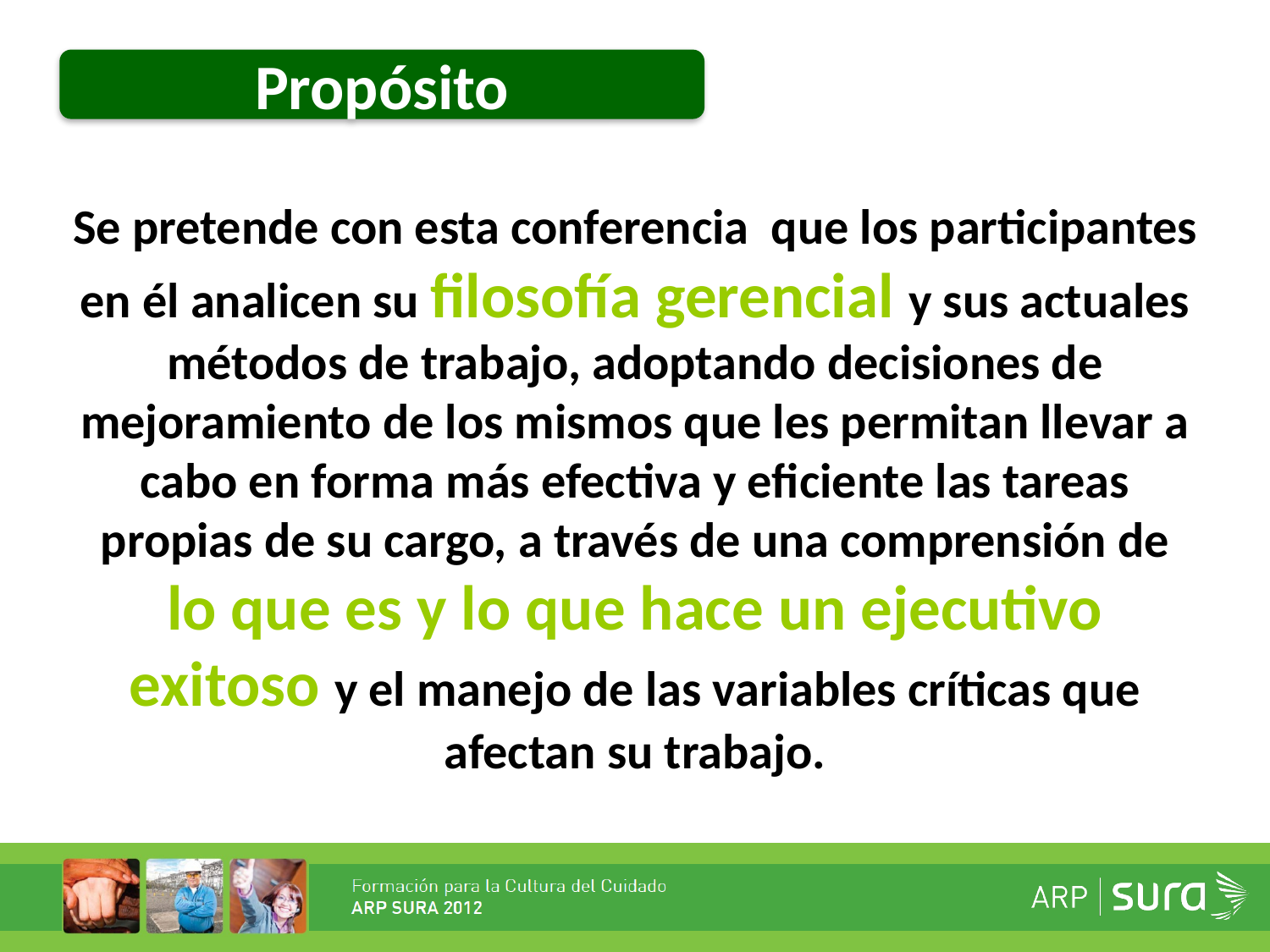

Propósito
Se pretende con esta conferencia  que los participantes en él analicen su filosofía gerencial y sus actuales métodos de trabajo, adoptando decisiones de mejoramiento de los mismos que les permitan llevar a cabo en forma más efectiva y eficiente las tareas propias de su cargo, a través de una comprensión de lo que es y lo que hace un ejecutivo exitoso y el manejo de las variables críticas que afectan su trabajo.